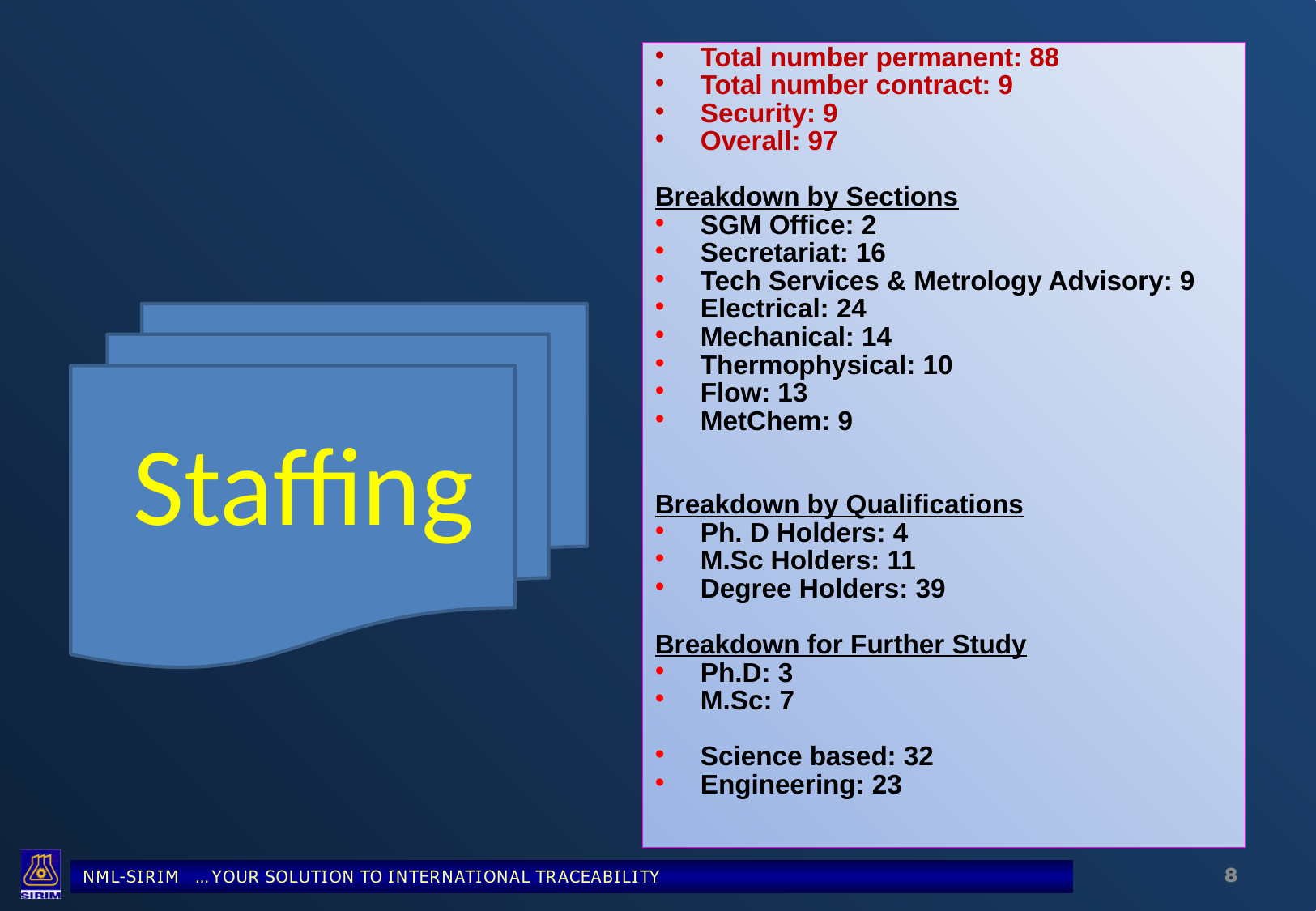

Total number permanent: 88
Total number contract: 9
Security: 9
Overall: 97

Breakdown by Sections
SGM Office: 2
Secretariat: 16
Tech Services & Metrology Advisory: 9
Electrical: 24
Mechanical: 14
Thermophysical: 10
Flow: 13
MetChem: 9

Breakdown by Qualifications
Ph. D Holders: 4
M.Sc Holders: 11
Degree Holders: 39

Breakdown for Further Study
Ph.D: 3
M.Sc: 7

Science based: 32
Engineering: 23

# Staffing